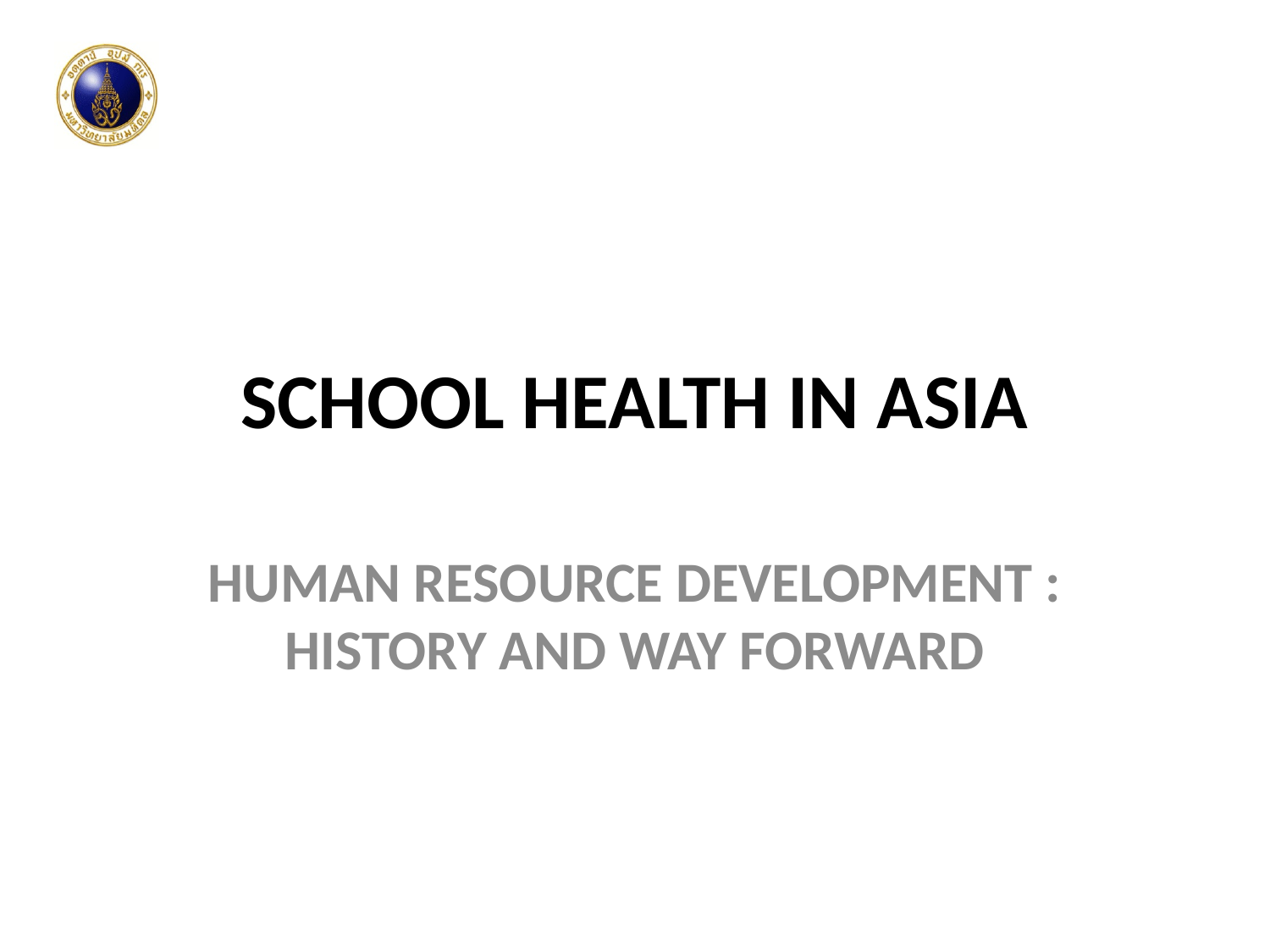

# SCHOOL HEALTH IN ASIA
HUMAN RESOURCE DEVELOPMENT : HISTORY AND WAY FORWARD